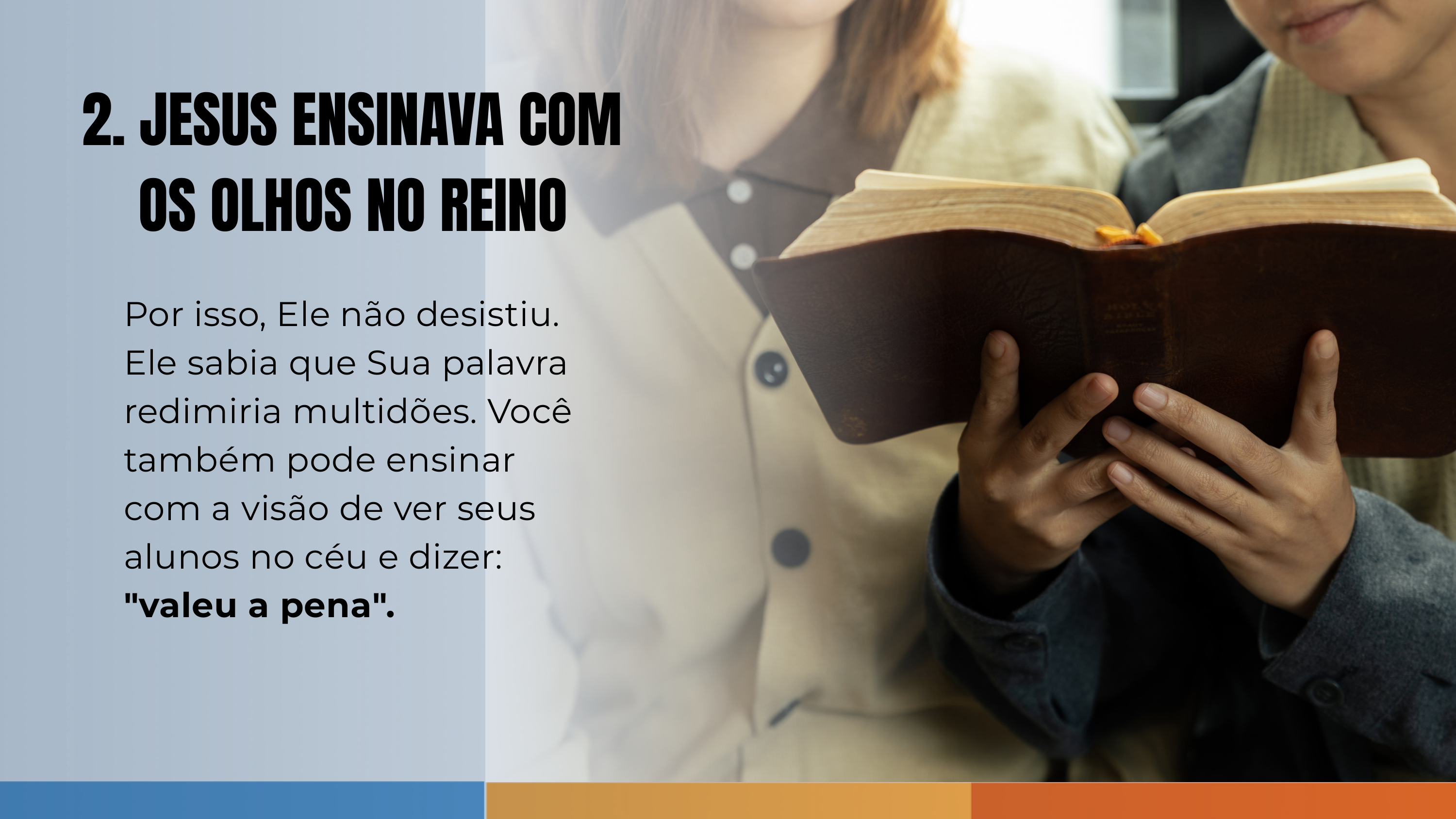

2. JESUS ENSINAVA COM
    OS OLHOS NO REINO
Por isso, Ele não desistiu. Ele sabia que Sua palavra redimiria multidões. Você também pode ensinar com a visão de ver seus alunos no céu e dizer: "valeu a pena".